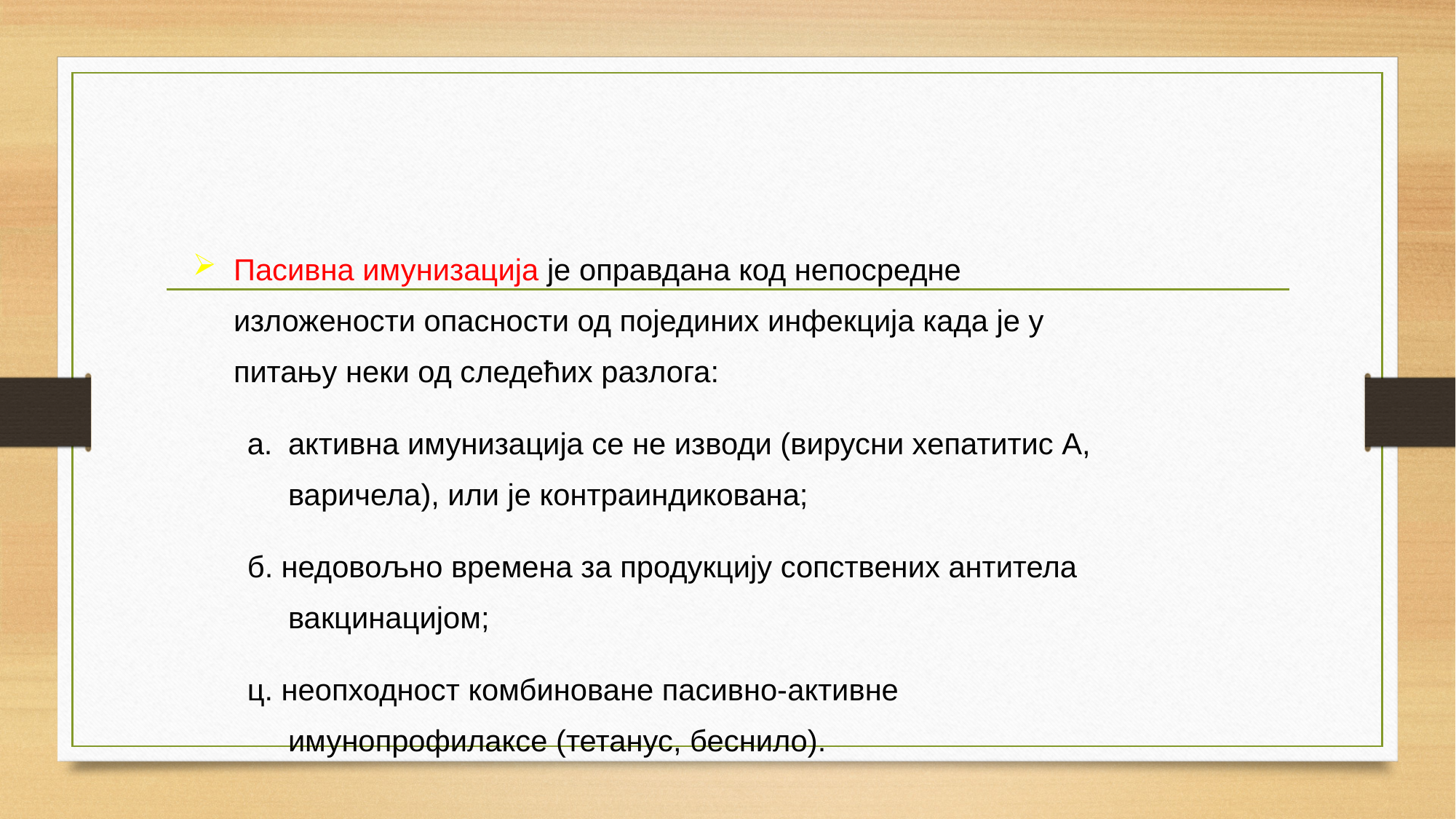

Пасивна имунизација је оправдана код непосредне изложености опасности од појединих инфекција када је у питању неки од следећих разлога:
активна имунизација се не изводи (вирусни хепатитис А, варичела), или је контраиндикована;
б. недовољно времена за продукцију сопствених антитела вакцинацијом;
ц. неопходност комбиноване пасивно-активне имунопрофилаксе (тетанус, беснило).